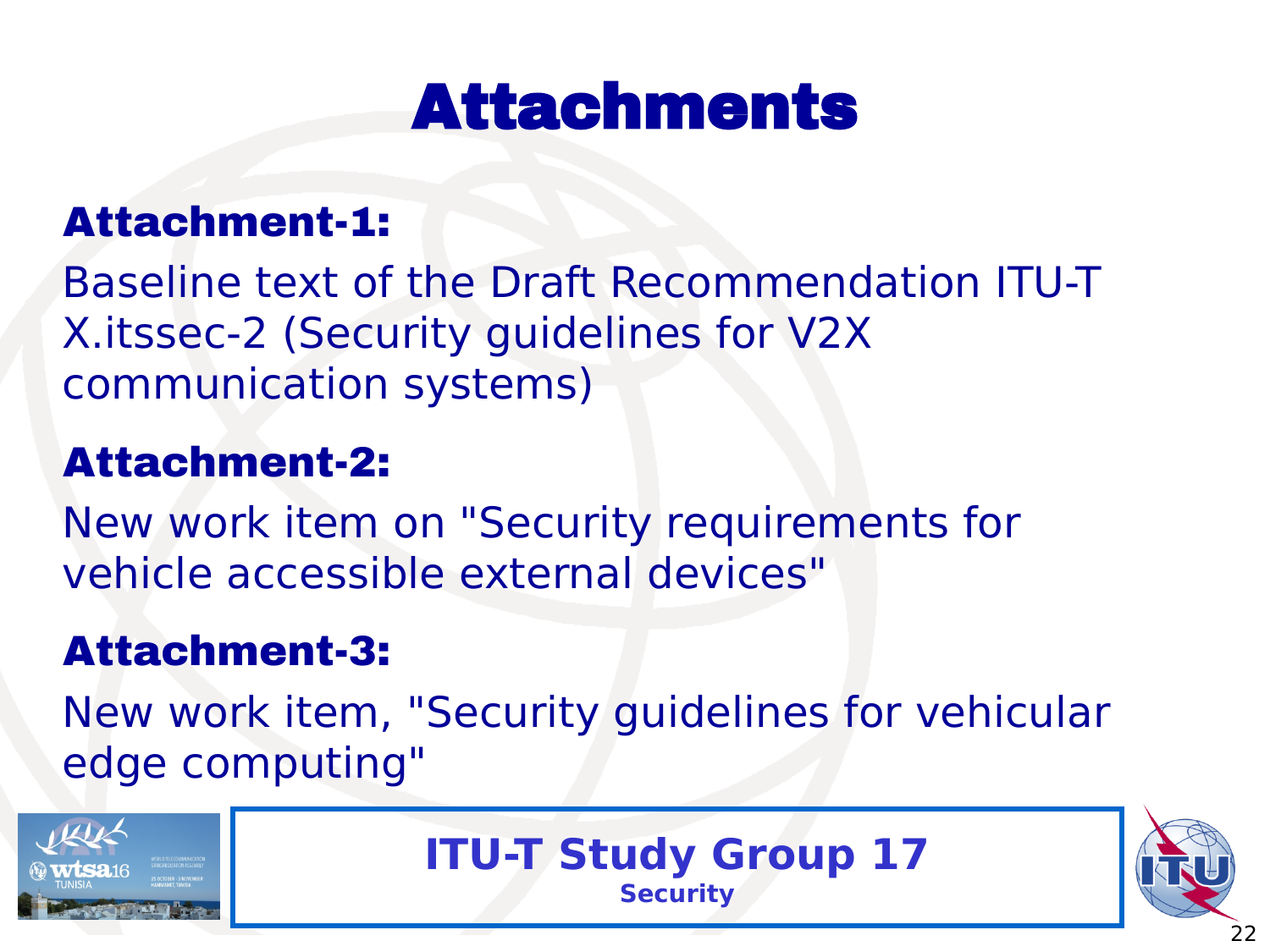

# Attachments
Attachment-1:
Baseline text of the Draft Recommendation ITU-T X.itssec-2 (Security guidelines for V2X communication systems)
Attachment-2:
New work item on "Security requirements for vehicle accessible external devices"
Attachment-3:
New work item, "Security guidelines for vehicular edge computing"